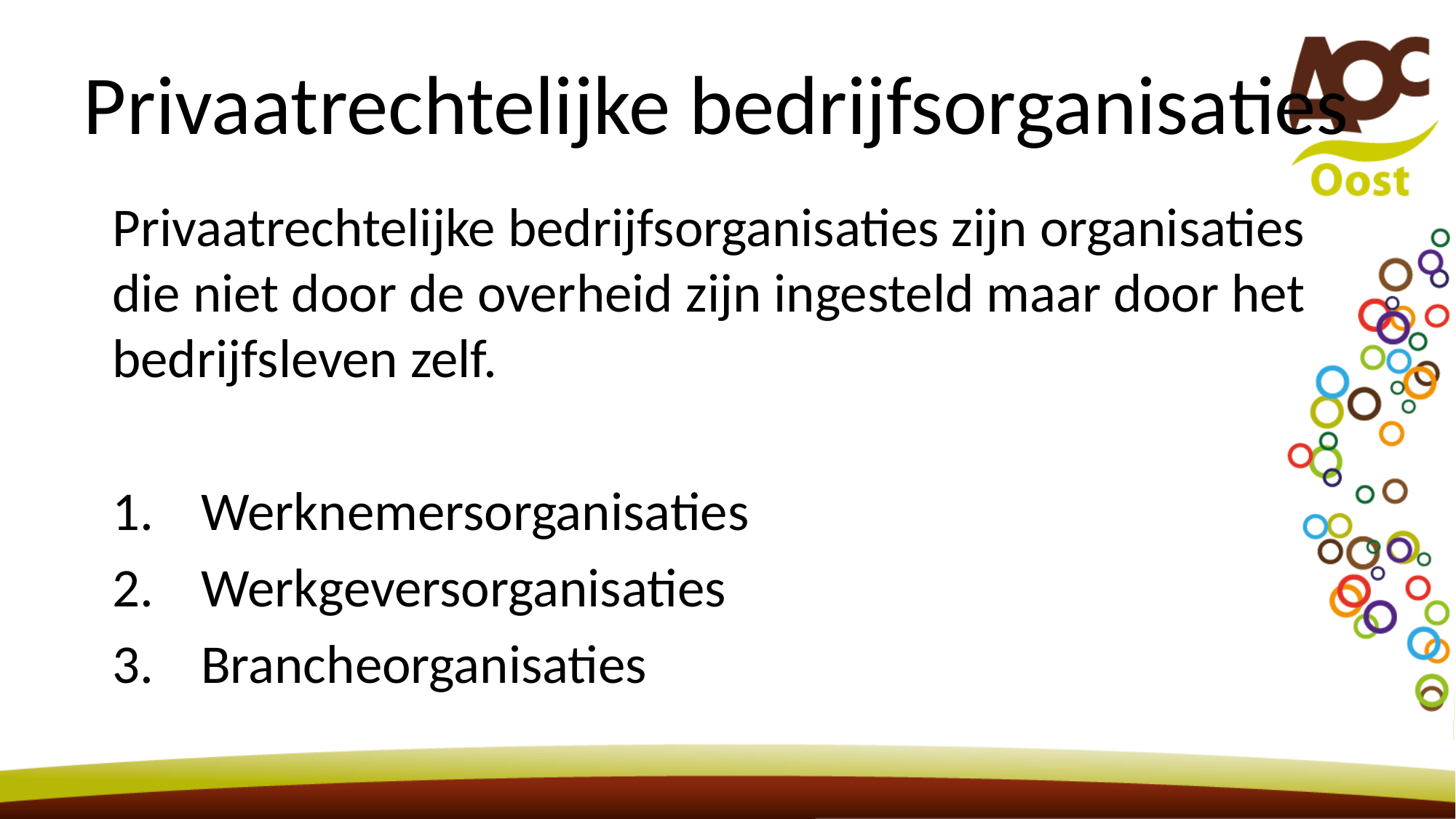

# Privaatrechtelijke bedrijfsorganisaties
Privaatrechtelijke bedrijfsorganisaties zijn organisaties die niet door de overheid zijn ingesteld maar door het bedrijfsleven zelf.

Werknemersorganisaties
Werkgeversorganisaties
Brancheorganisaties